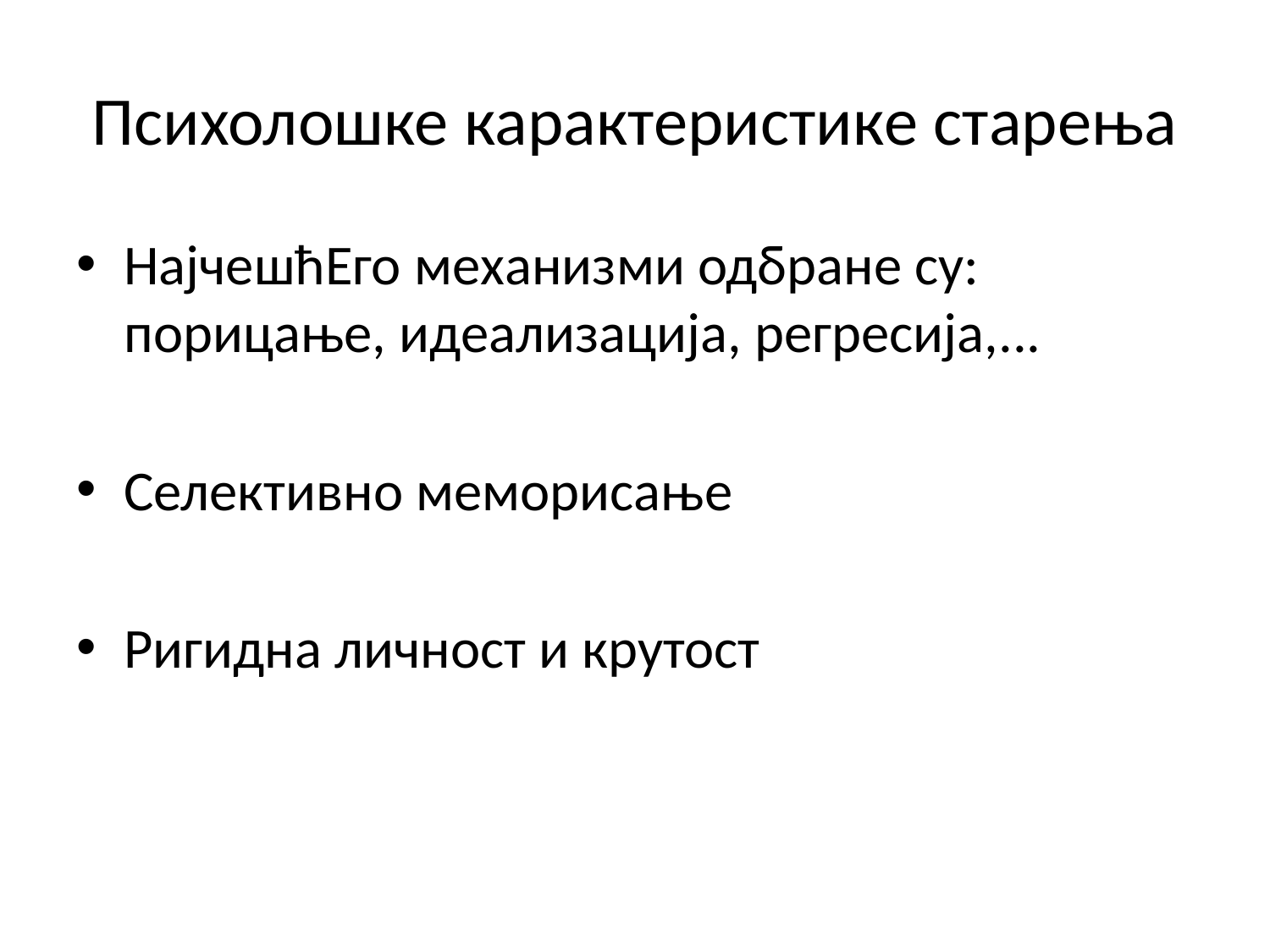

# Психолошке карактеристике старења
НајчешћЕго механизми одбране су: порицање, идеализација, регресија,...

Селективно меморисање

Ригидна личност и крутост